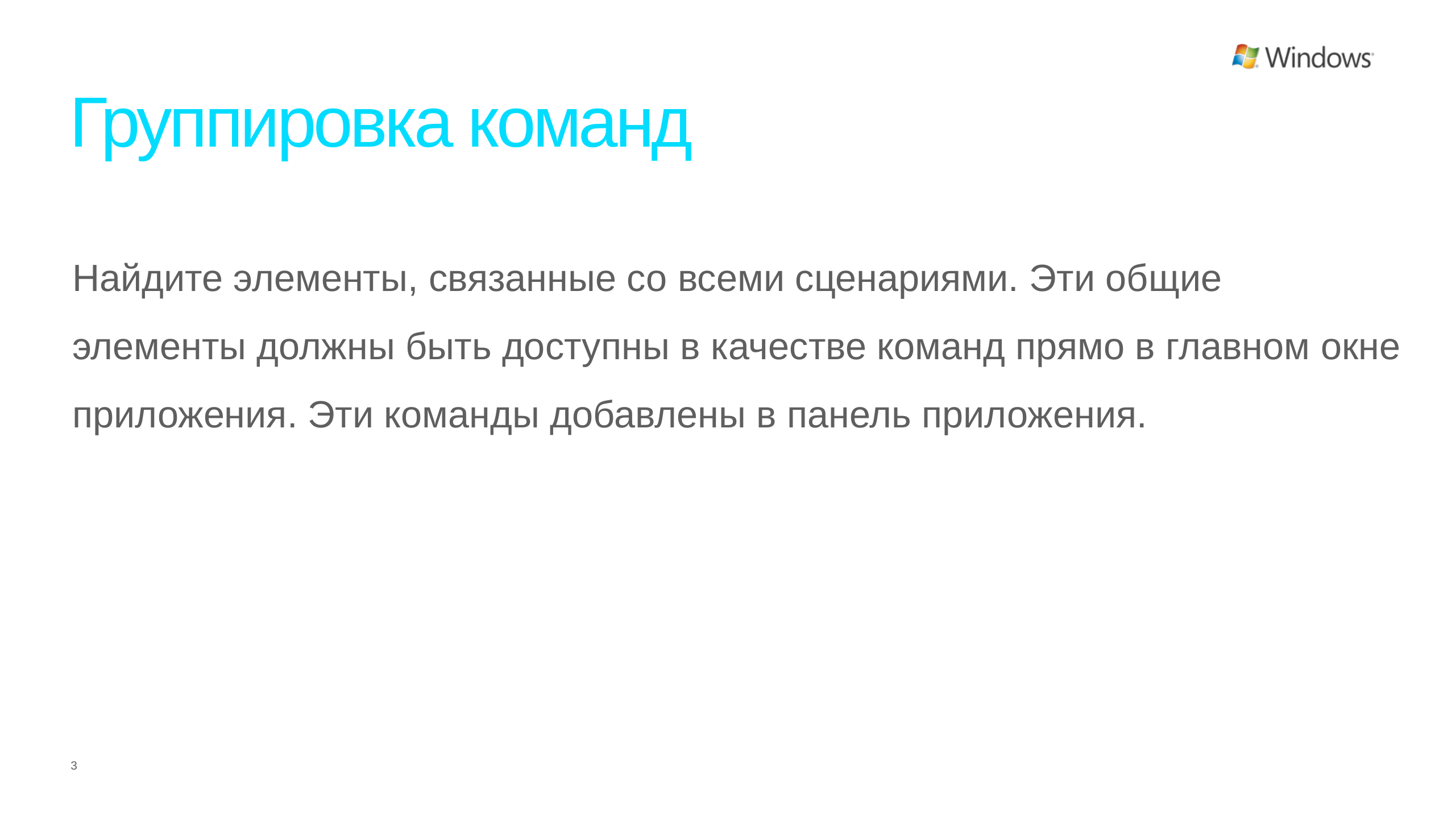

# Группировка команд
Найдите элементы, связанные со всеми сценариями. Эти общие элементы должны быть доступны в качестве команд прямо в главном окне приложения. Эти команды добавлены в панель приложения.